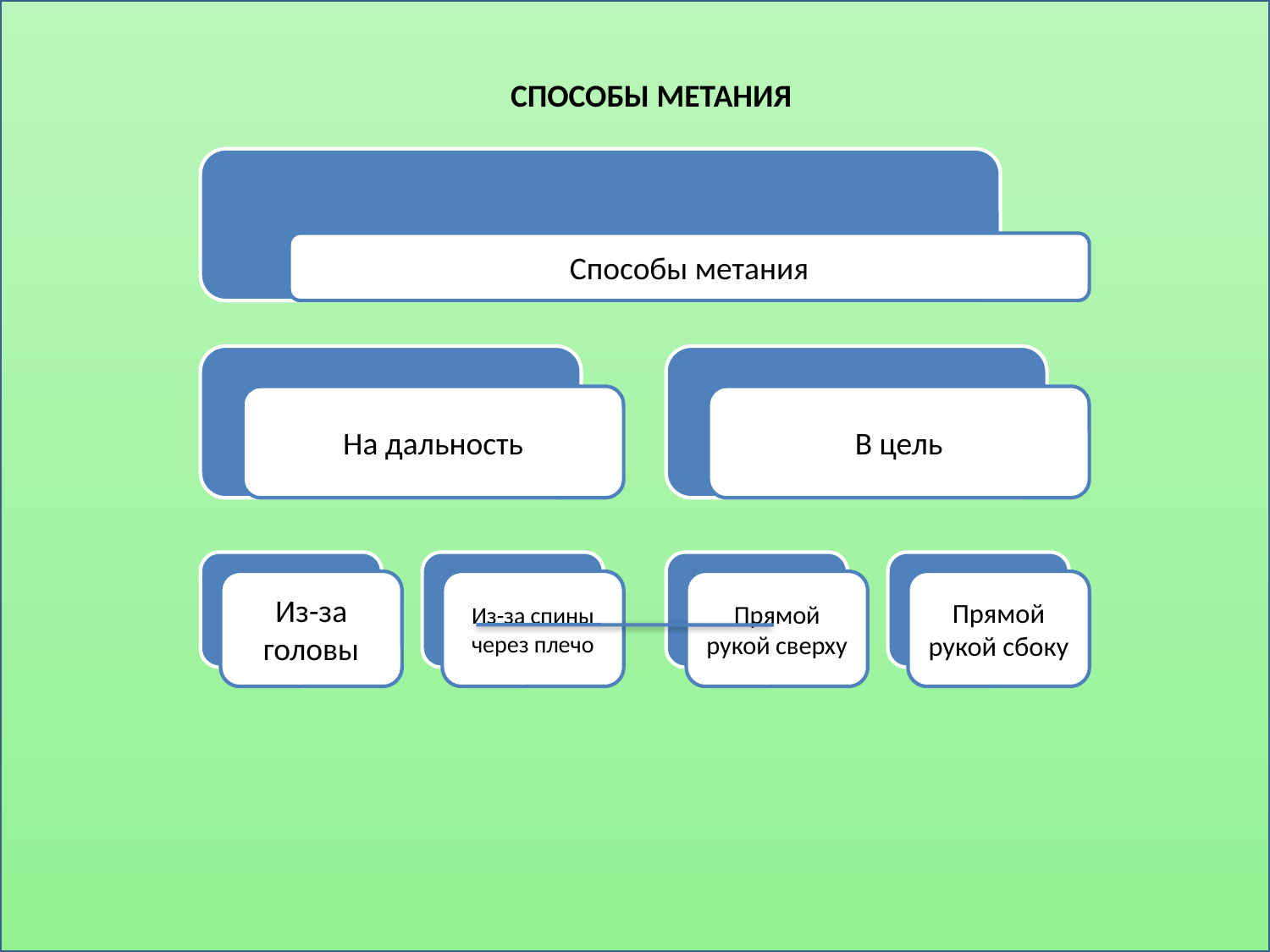

СПОСОБЫ МЕТАНИЯ
Способы метания
На дальность
Из-за головы
Из-за спины через плечо
В цель
Прямой рукой сверху
Прямой рукой сбоку